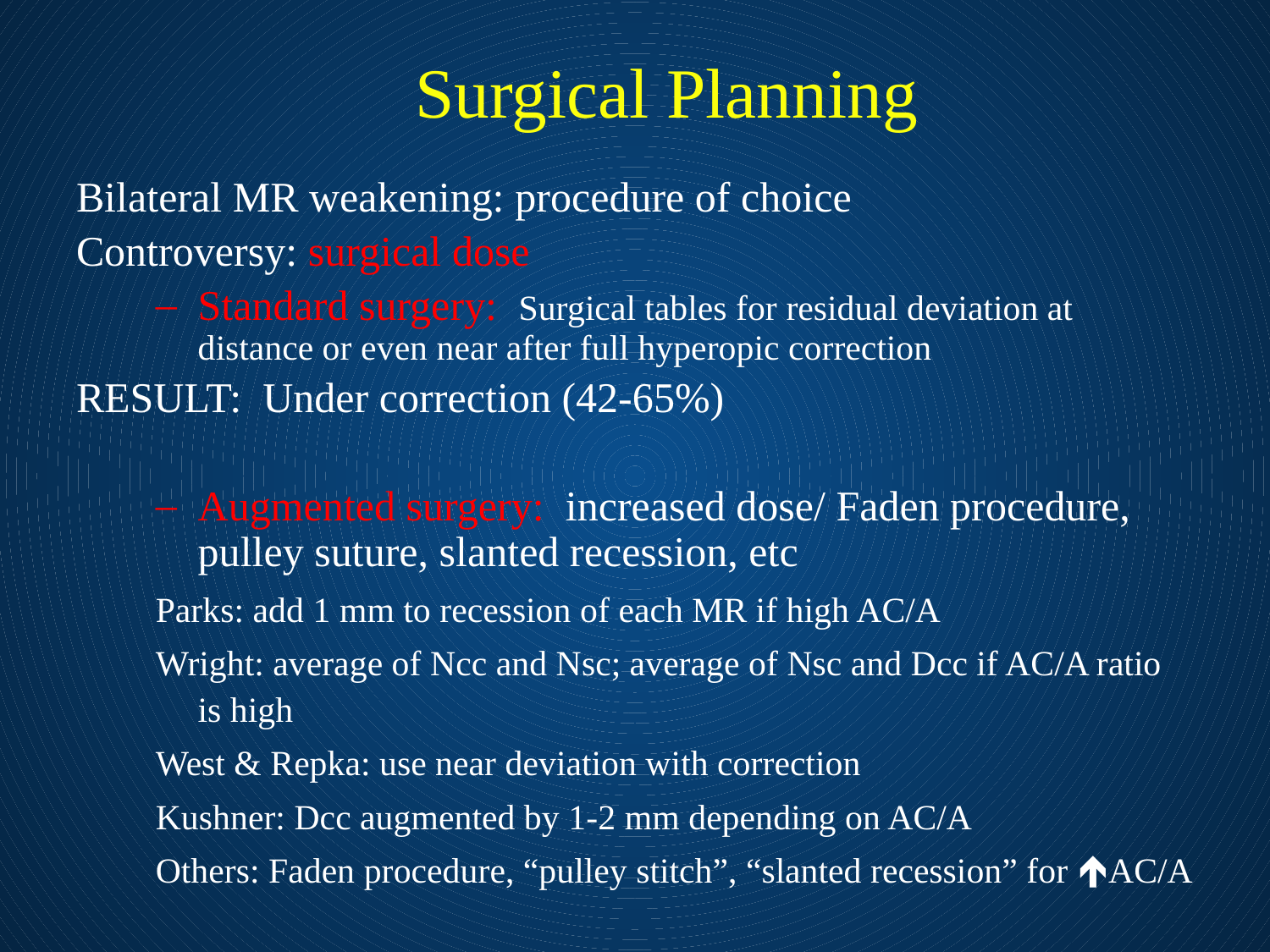

# Surgical Planning
Bilateral MR weakening: procedure of choice
Controversy: surgical dose
Standard surgery:  Surgical tables for residual deviation at distance or even near after full hyperopic correction
RESULT:  Under correction (42-65%)

Augmented surgery:  increased dose/ Faden procedure, pulley suture, slanted recession, etc
Parks: add 1 mm to recession of each MR if high AC/A
Wright: average of Ncc and Nsc; average of Nsc and Dcc if AC/A ratio is high
West & Repka: use near deviation with correction
Kushner: Dcc augmented by 1-2 mm depending on AC/A
Others: Faden procedure, “pulley stitch”, “slanted recession” for 🡹AC/A